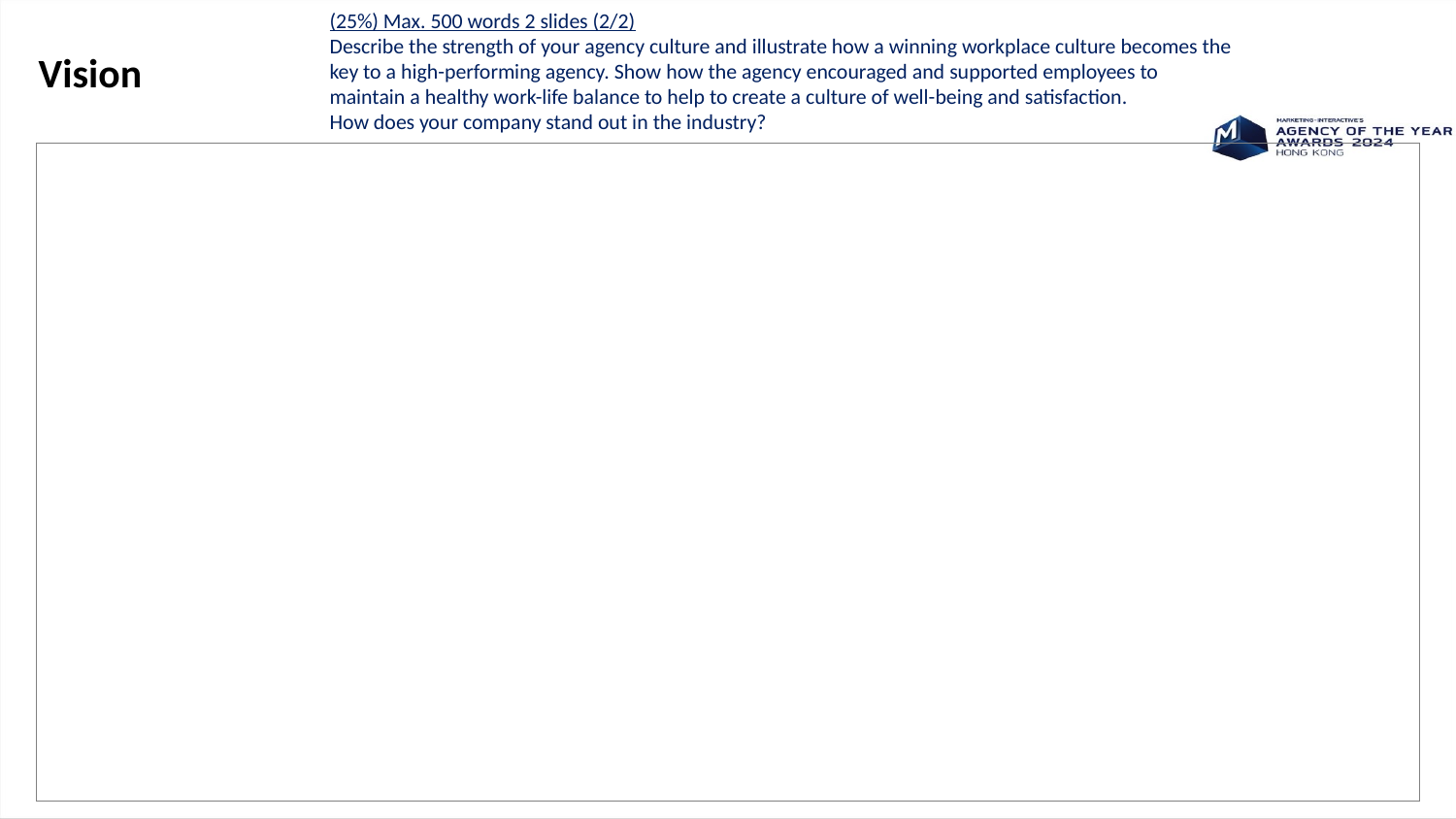

Vision
(25%) Max. 500 words 2 slides (2/2)
Describe the strength of your agency culture and illustrate how a winning workplace culture becomes the key to a high-performing agency. Show how the agency encouraged and supported employees to maintain a healthy work-life balance to help to create a culture of well-being and satisfaction.
How does your company stand out in the industry?
|  |
| --- |